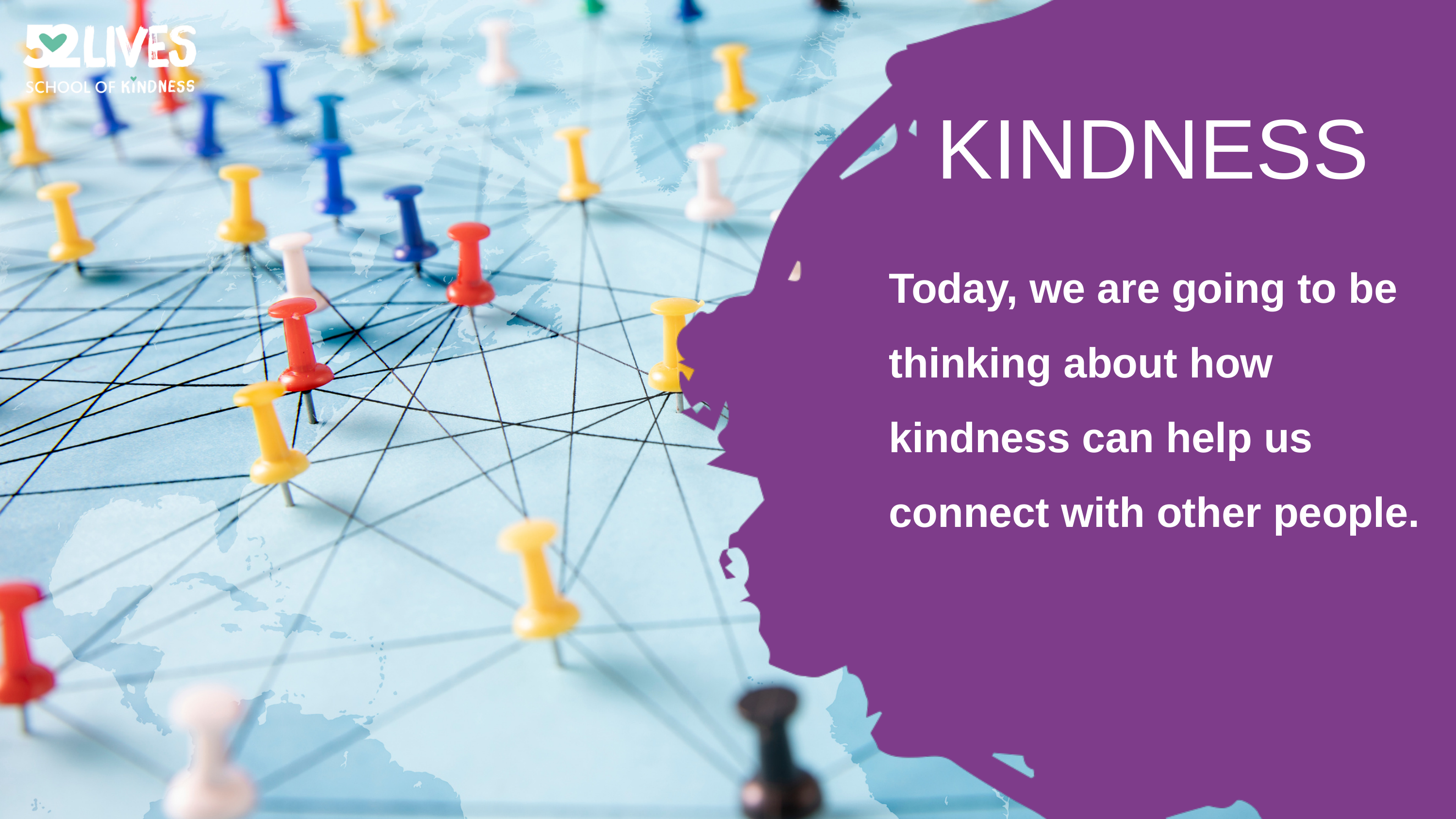

KINDNESS

Today, we are going to be thinking about how kindness can help us connect with other people.